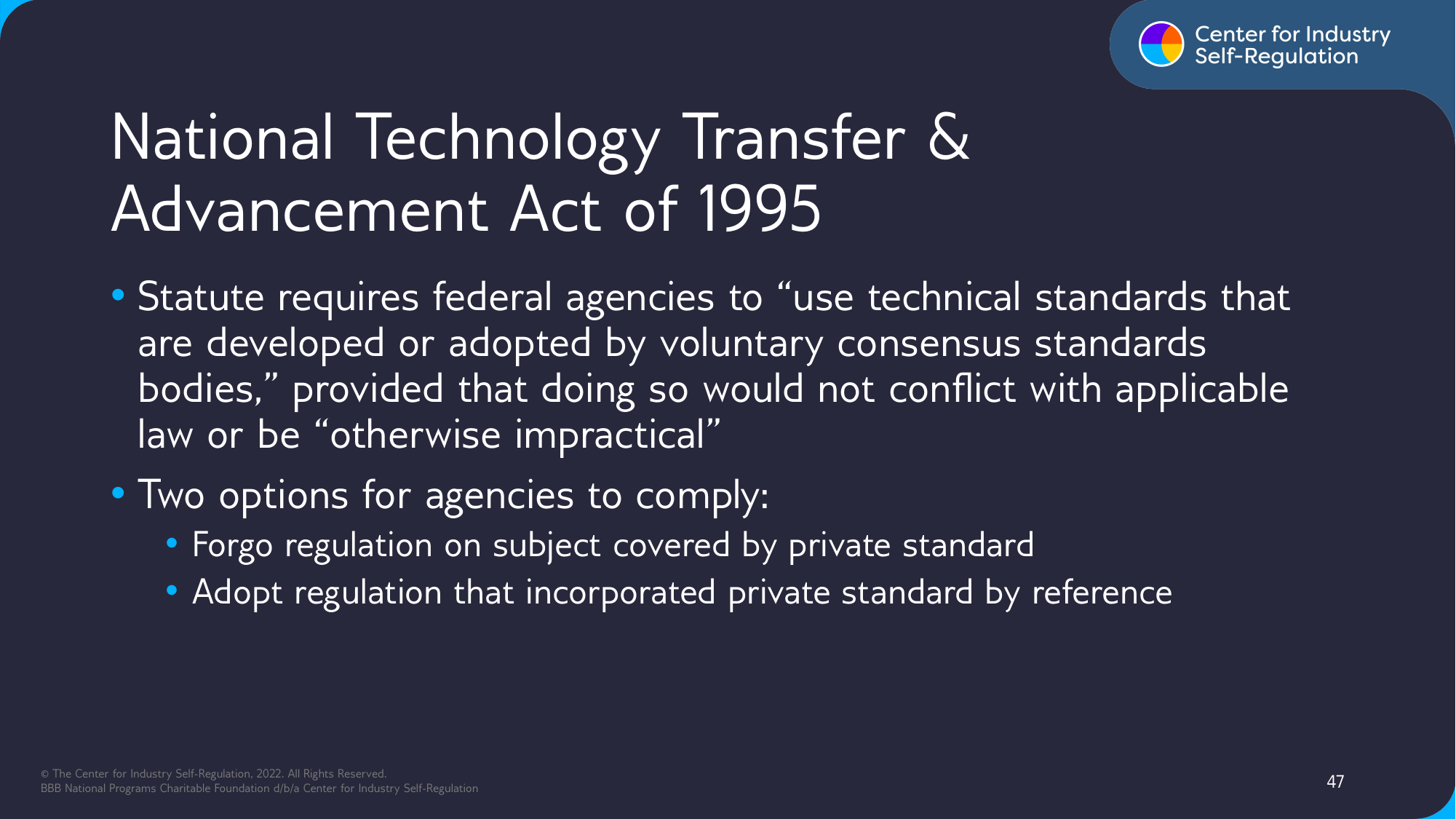

# National Technology Transfer & Advancement Act of 1995 ​
Statute requires federal agencies to “use technical standards that are developed or adopted by voluntary consensus standards bodies,” provided that doing so would not conflict with applicable law or be “otherwise impractical”​
Two options for agencies to comply:​
Forgo regulation on subject covered by private standard​
Adopt regulation that incorporated private standard by reference​

47